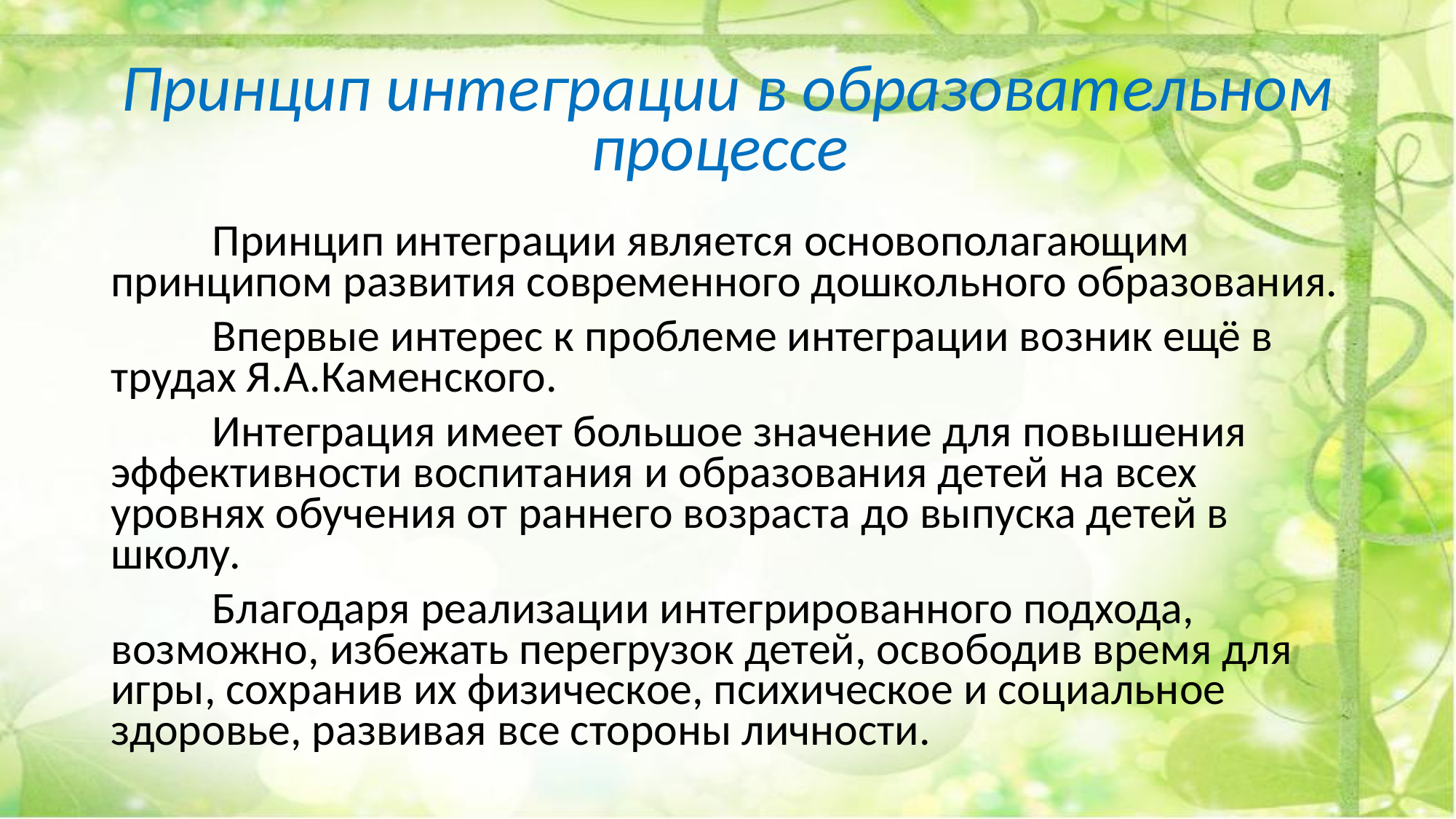

# Принцип интеграции в образовательном процессе
	Принцип интеграции является основополагающим принципом развития современного дошкольного образования.
	Впервые интерес к проблеме интеграции возник ещё в трудах Я.А.Каменского.
	Интеграция имеет большое значение для повышения эффективности воспитания и образования детей на всех уровнях обучения от раннего возраста до выпуска детей в школу.
	Благодаря реализации интегрированного подхода, возможно, избежать перегрузок детей, освободив время для игры, сохранив их физическое, психическое и социальное здоровье, развивая все стороны личности.